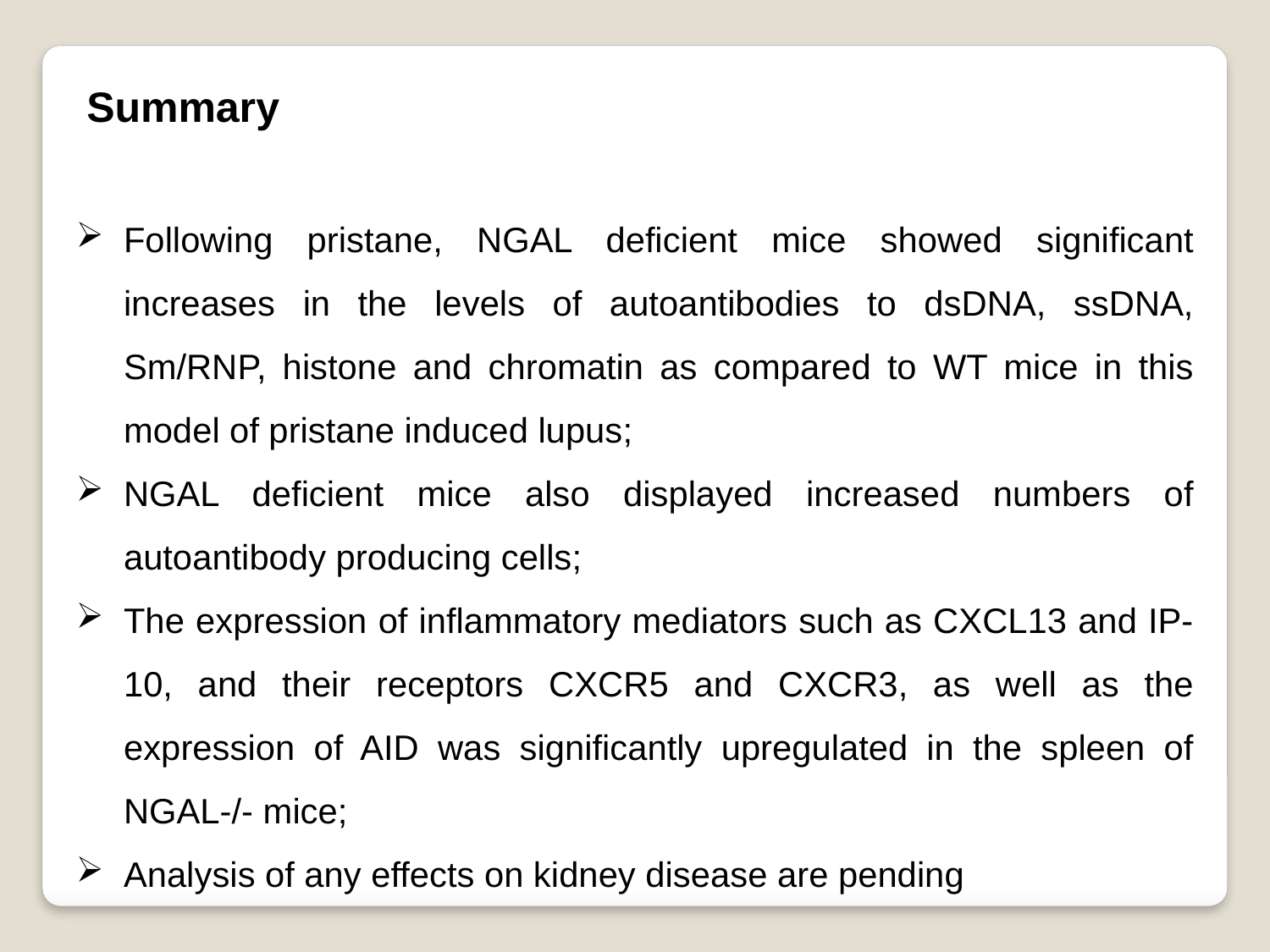

Summary
Following pristane, NGAL deficient mice showed significant increases in the levels of autoantibodies to dsDNA, ssDNA, Sm/RNP, histone and chromatin as compared to WT mice in this model of pristane induced lupus;
NGAL deficient mice also displayed increased numbers of autoantibody producing cells;
The expression of inflammatory mediators such as CXCL13 and IP-10, and their receptors CXCR5 and CXCR3, as well as the expression of AID was significantly upregulated in the spleen of NGAL-/- mice;
Analysis of any effects on kidney disease are pending